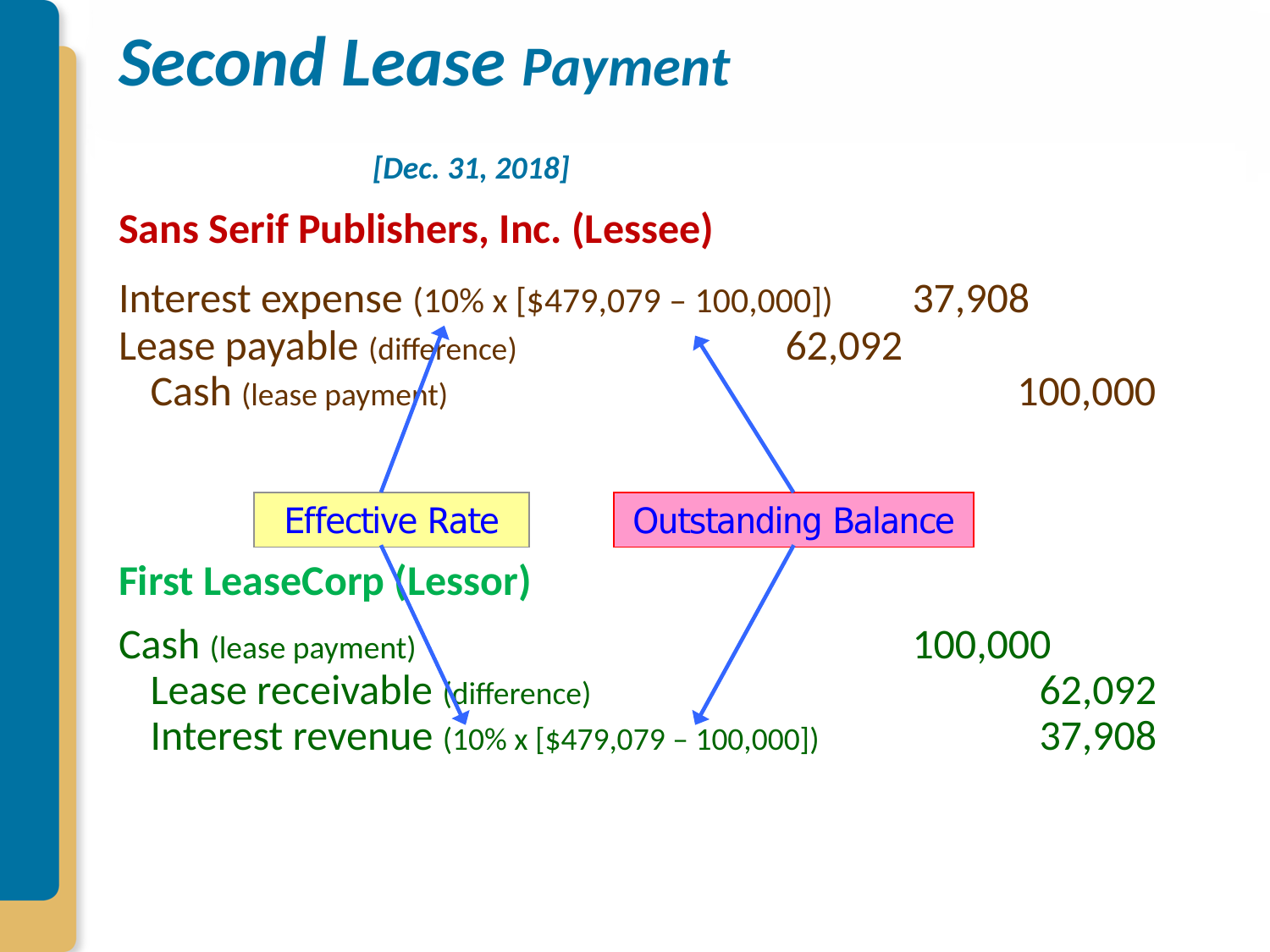

# Second Lease Payment    					[Dec. 31, 2018]
Sans Serif Publishers, Inc. (Lessee)
Interest expense (10% x [$479,079 – 100,000])	37,908
Lease payable (difference)			62,092
Cash (lease payment)				           100,000

First LeaseCorp (Lessor)
Cash (lease payment)			     	100,000
Lease receivable (difference)				62,092
	Interest revenue (10% x [$479,079 – 100,000])             	37,908

Effective Rate
Outstanding Balance